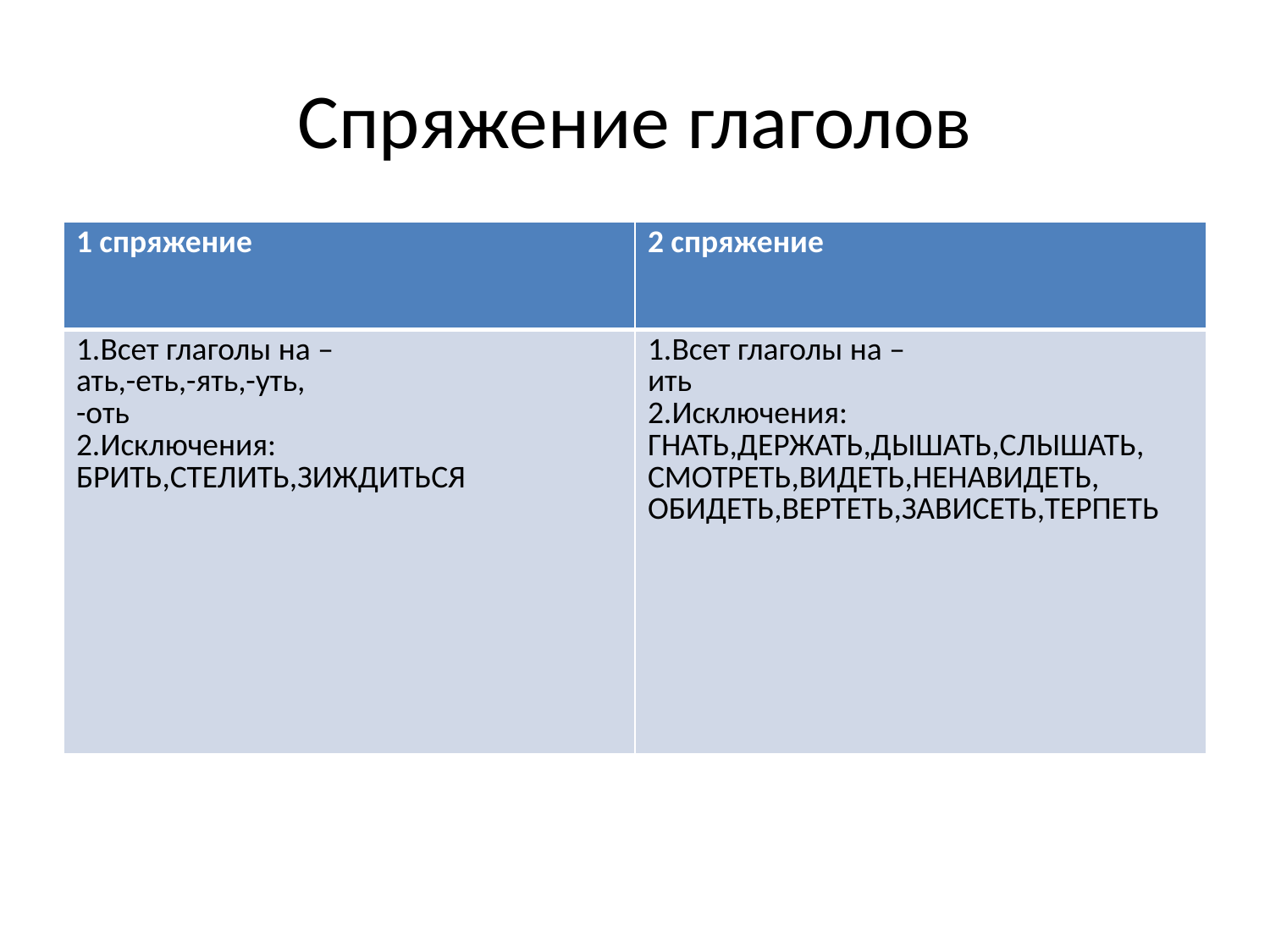

# Спряжение глаголов
| 1 спряжение | 2 спряжение |
| --- | --- |
| 1.Всет глаголы на – ать,-еть,-ять,-уть, -оть 2.Исключения: БРИТЬ,СТЕЛИТЬ,ЗИЖДИТЬСЯ | 1.Всет глаголы на – ить 2.Исключения: ГНАТЬ,ДЕРЖАТЬ,ДЫШАТЬ,СЛЫШАТЬ, СМОТРЕТЬ,ВИДЕТЬ,НЕНАВИДЕТЬ, ОБИДЕТЬ,ВЕРТЕТЬ,ЗАВИСЕТЬ,ТЕРПЕТЬ |